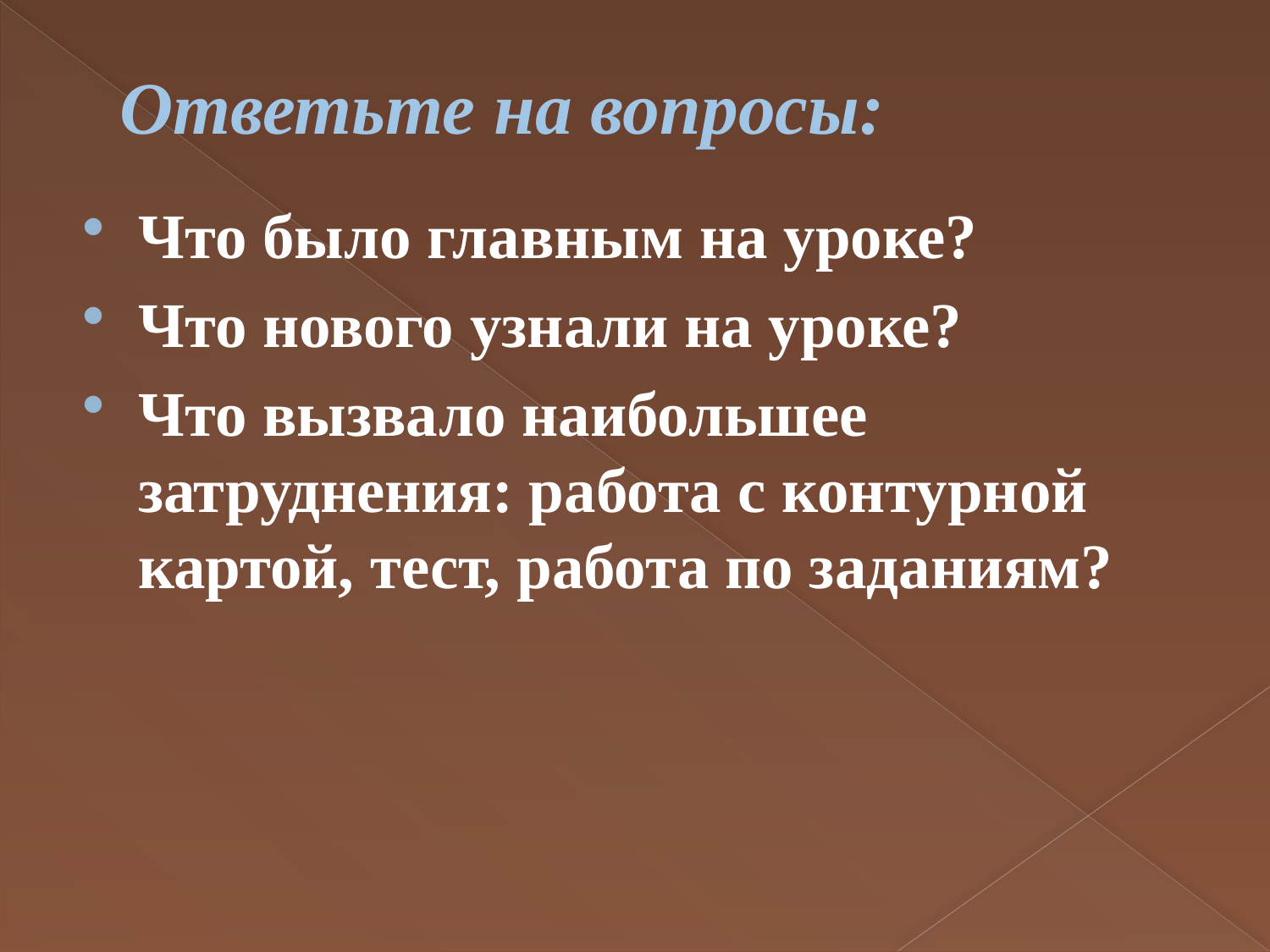

# Ответьте на вопросы:
Что было главным на уроке?
Что нового узнали на уроке?
Что вызвало наибольшее затруднения: работа с контурной картой, тест, работа по заданиям?